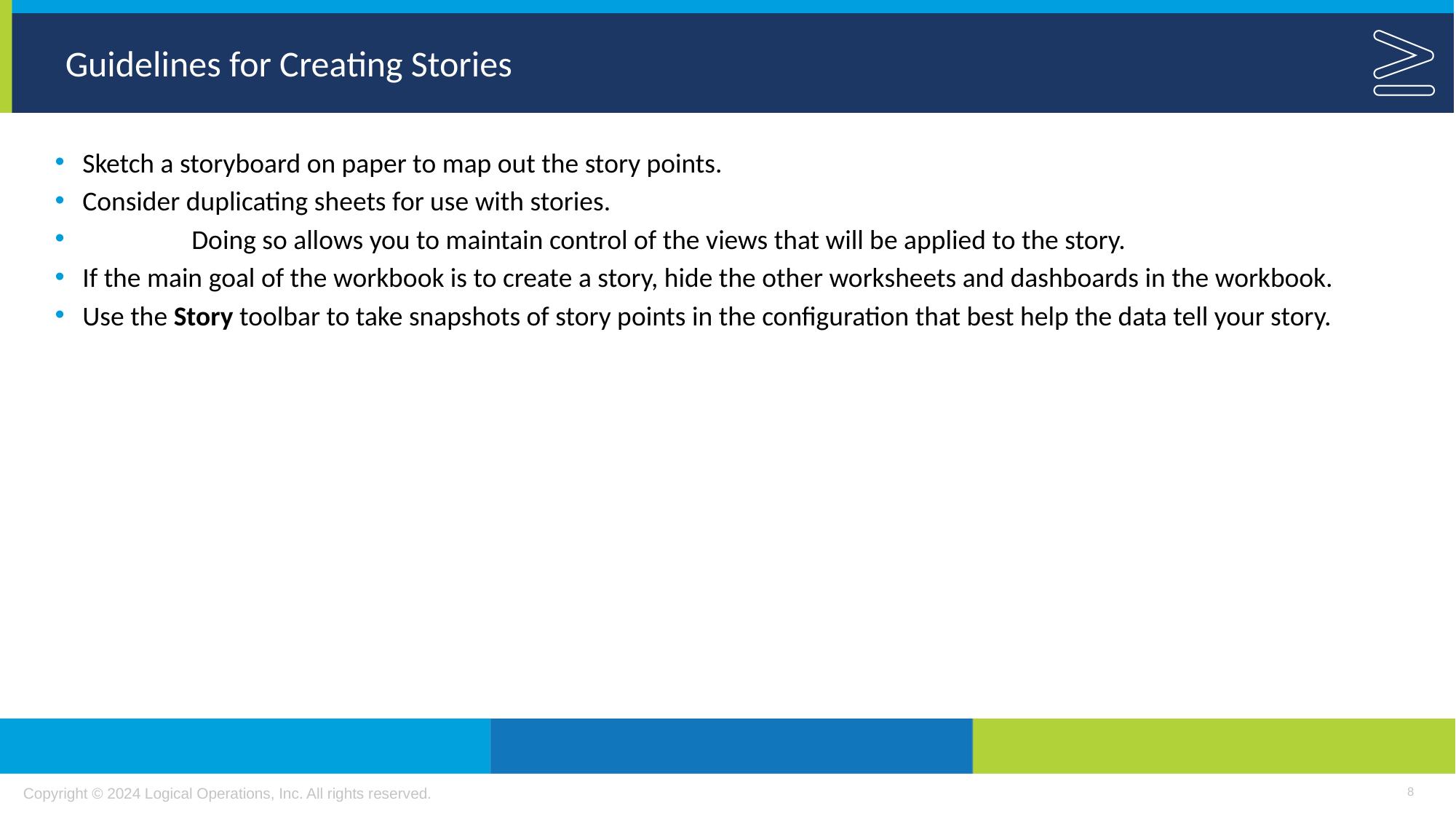

# Guidelines for Creating Stories
Sketch a storyboard on paper to map out the story points.
Consider duplicating sheets for use with stories.
 	Doing so allows you to maintain control of the views that will be applied to the story.
If the main goal of the workbook is to create a story, hide the other worksheets and dashboards in the workbook.
Use the Story toolbar to take snapshots of story points in the configuration that best help the data tell your story.
8